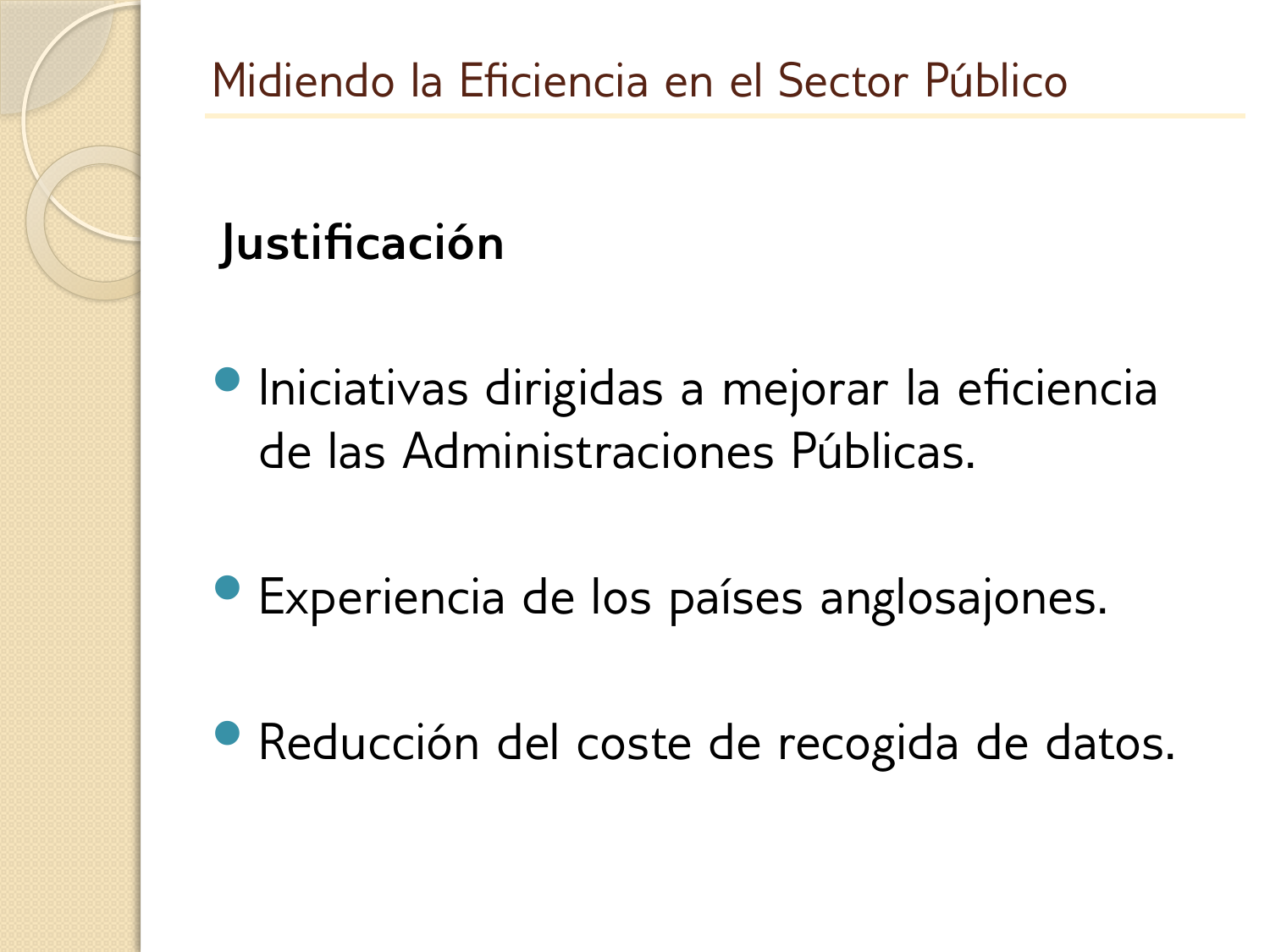

# Midiendo la Eficiencia en el Sector Público
Justificación

Iniciativas dirigidas a mejorar la eficiencia de las Administraciones Públicas.

Experiencia de los países anglosajones.

Reducción del coste de recogida de datos.